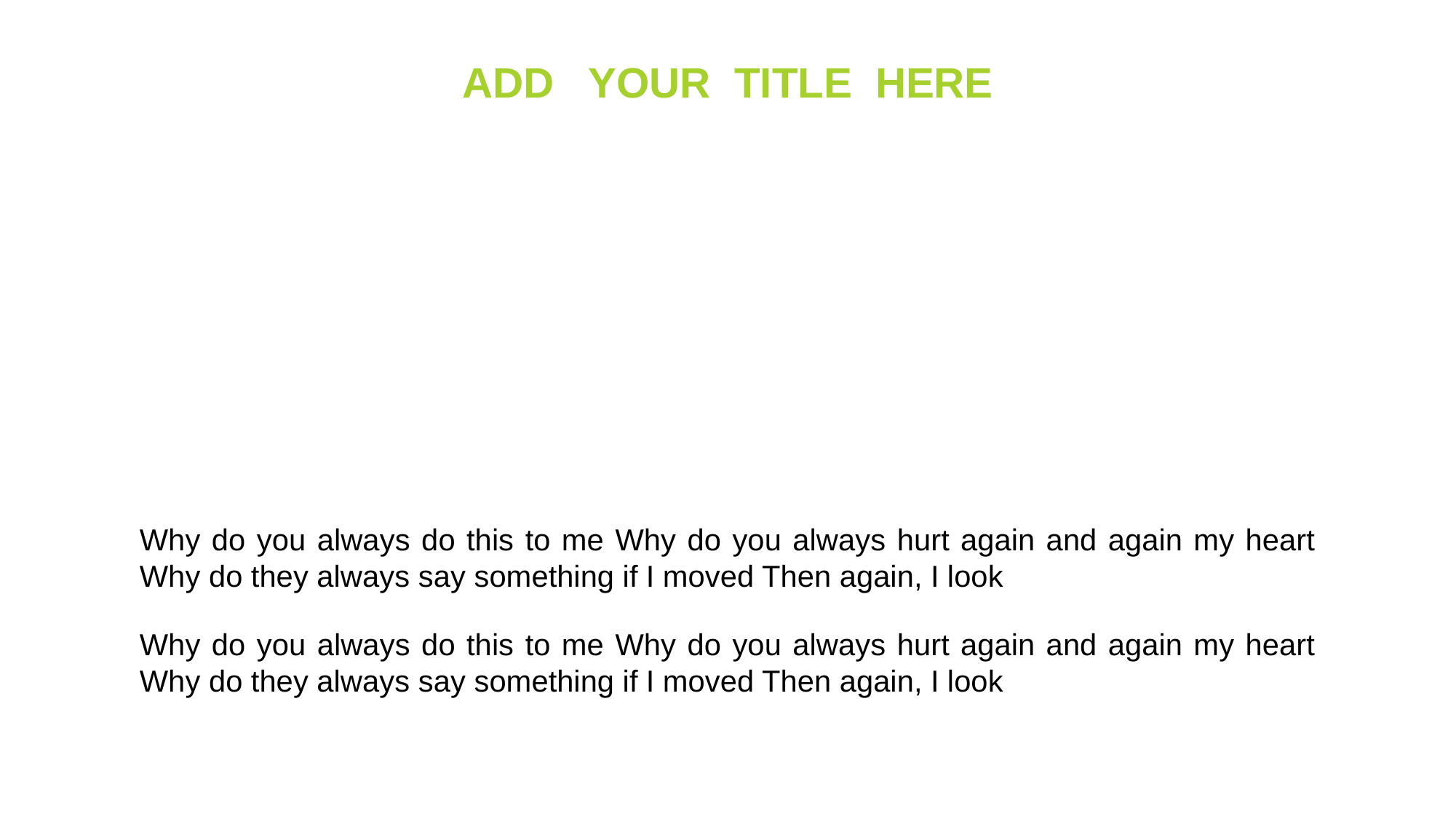

ADD   YOUR  TITLE  HERE
20%
YOUR TEXT
30%
YOUR TEXT
40%
YOUR TEXT
Why do you always do this to me Why do you always hurt again and again my heart Why do they always say something if I moved Then again, I look
Why do you always do this to me Why do you always hurt again and again my heart Why do they always say something if I moved Then again, I look